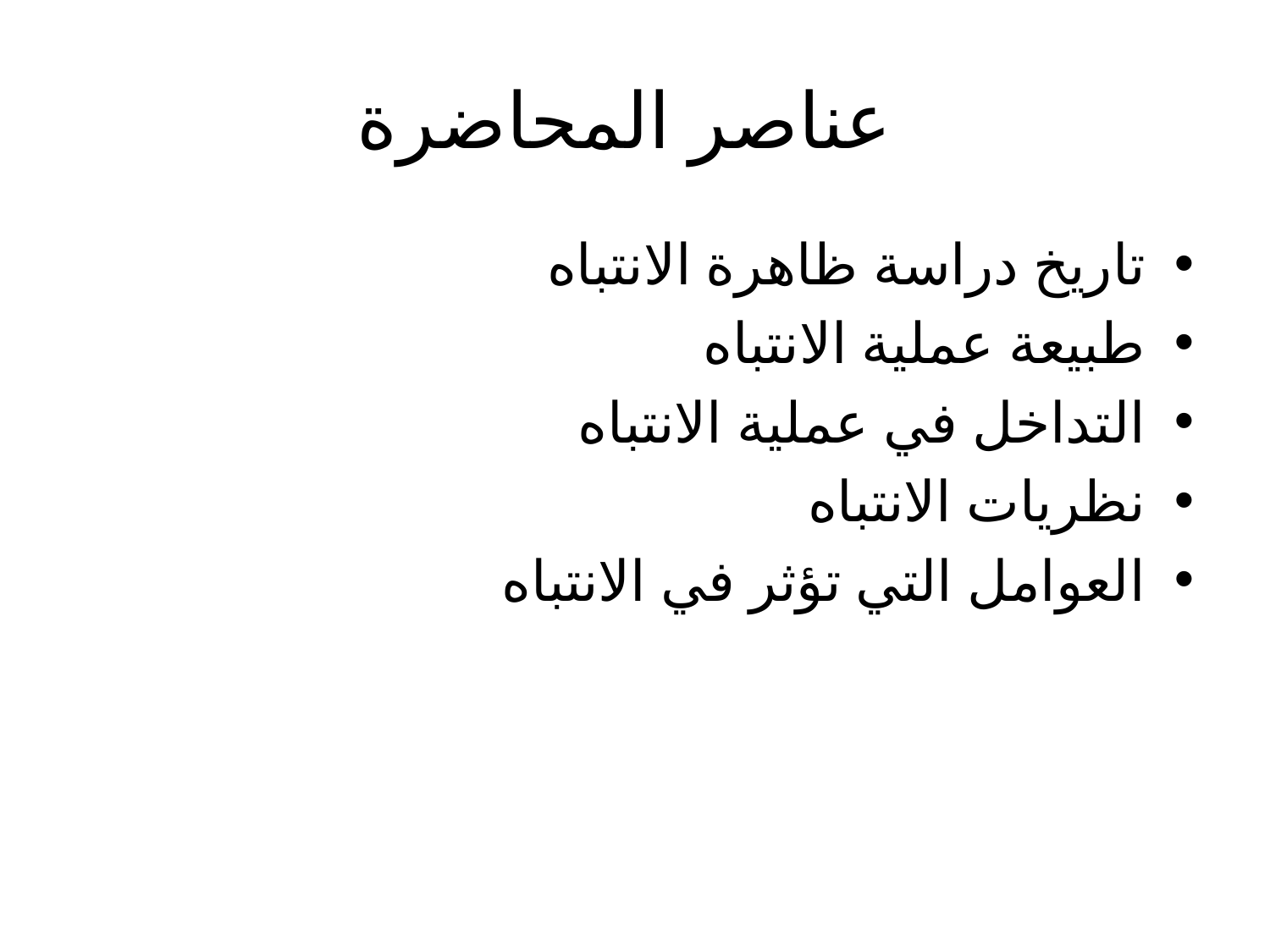

# عناصر المحاضرة
تاريخ دراسة ظاهرة الانتباه
طبيعة عملية الانتباه
التداخل في عملية الانتباه
نظريات الانتباه
العوامل التي تؤثر في الانتباه